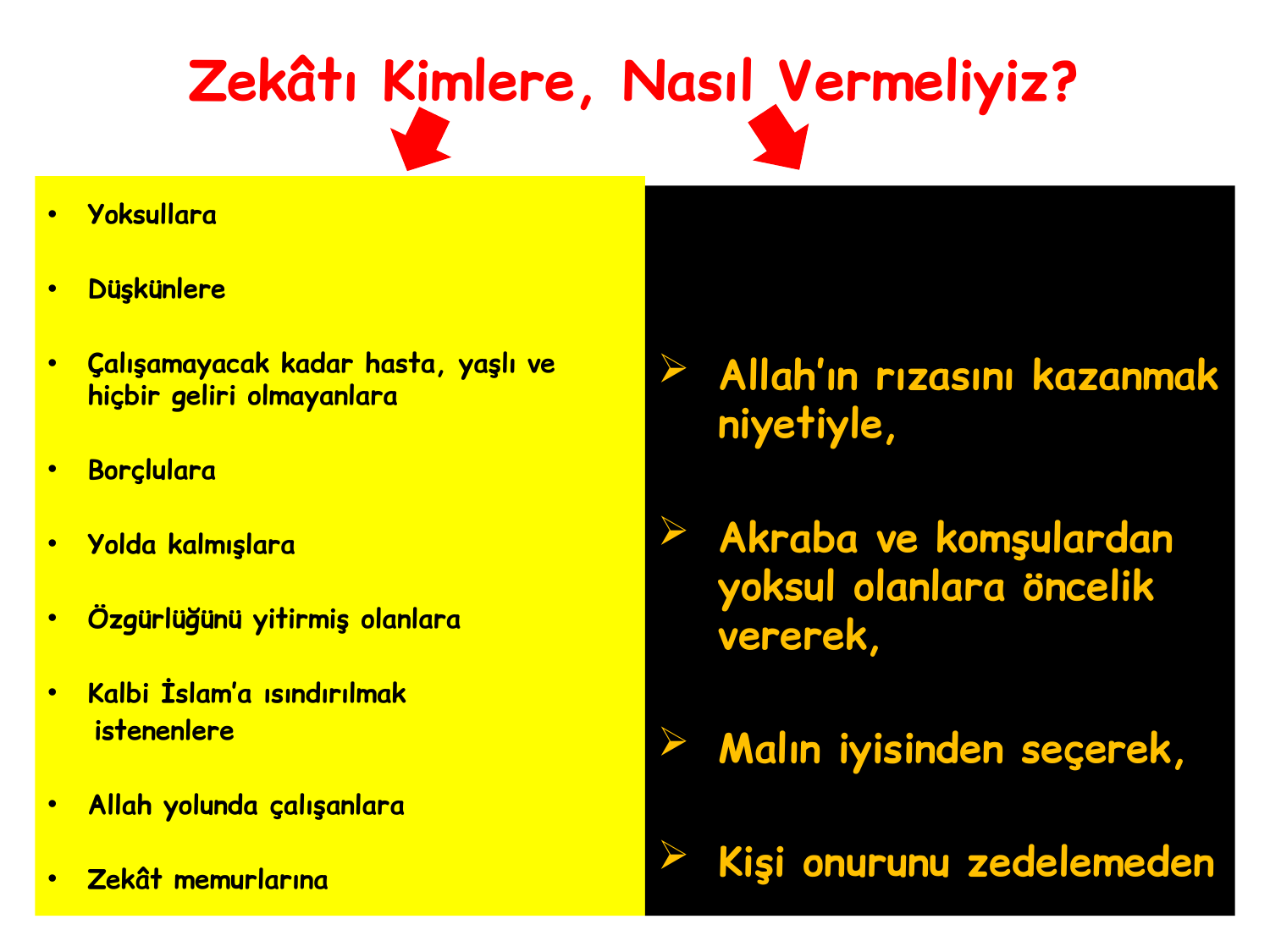

# Zekâtı Kimlere, Nasıl Vermeliyiz?

Yoksullara

Düşkünlere

Çalışamayacak kadar hasta, yaşlı ve hiçbir geliri olmayanlara

Borçlulara

Yolda kalmışlara

Özgürlüğünü yitirmiş olanlara

Kalbi İslam’a ısındırılmak
    istenenlere

Allah yolunda çalışanlara

Zekât memurlarına

Allah’ın rızasını kazanmak niyetiyle,

Akraba ve komşulardan yoksul olanlara öncelik vererek,

Malın iyisinden seçerek,

Kişi onurunu zedelemeden